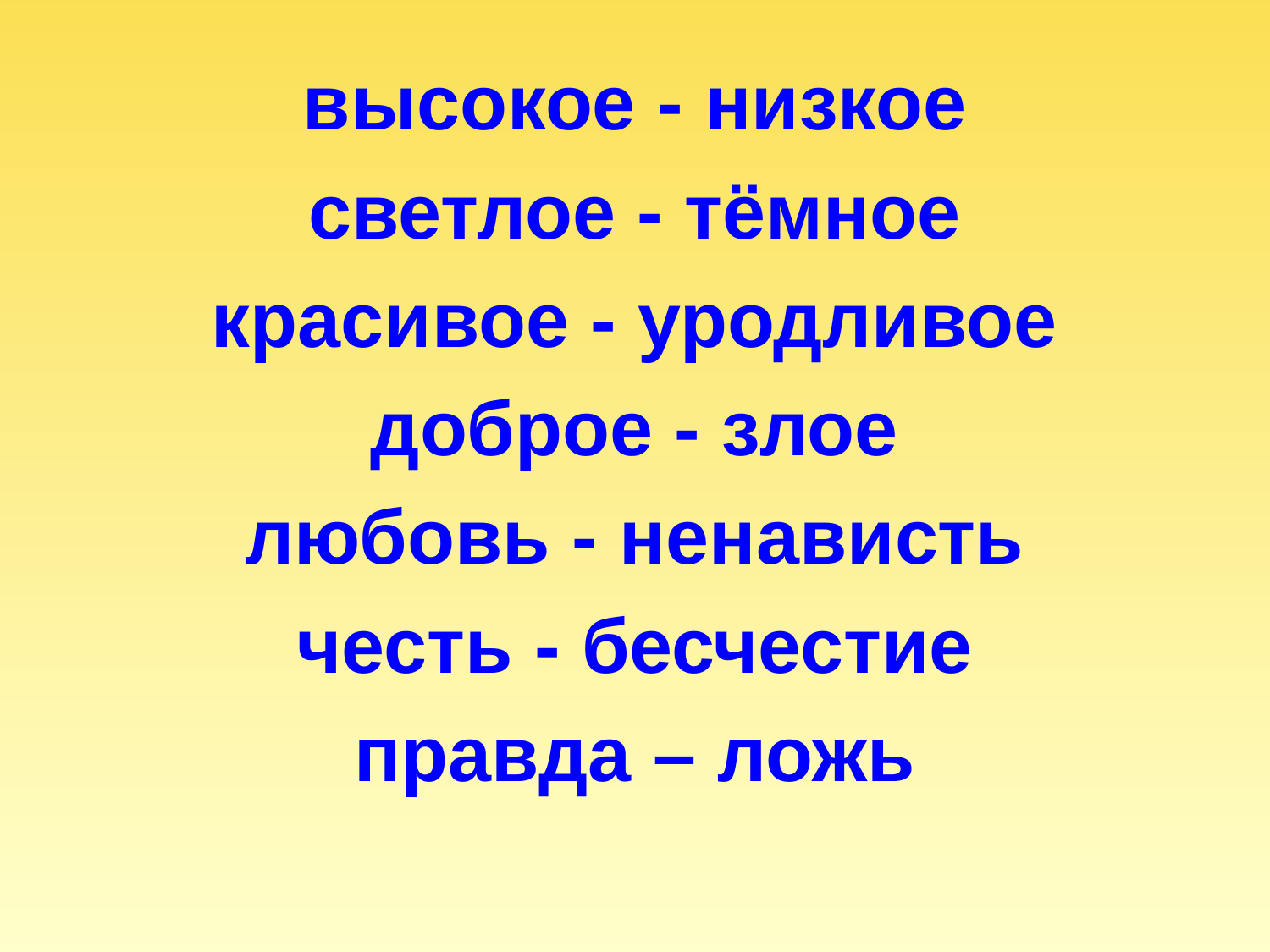

#
высокое - низкое
светлое - тёмное
красивое - уродливое
доброе - злое
любовь - ненависть
честь - бесчестие
правда – ложь